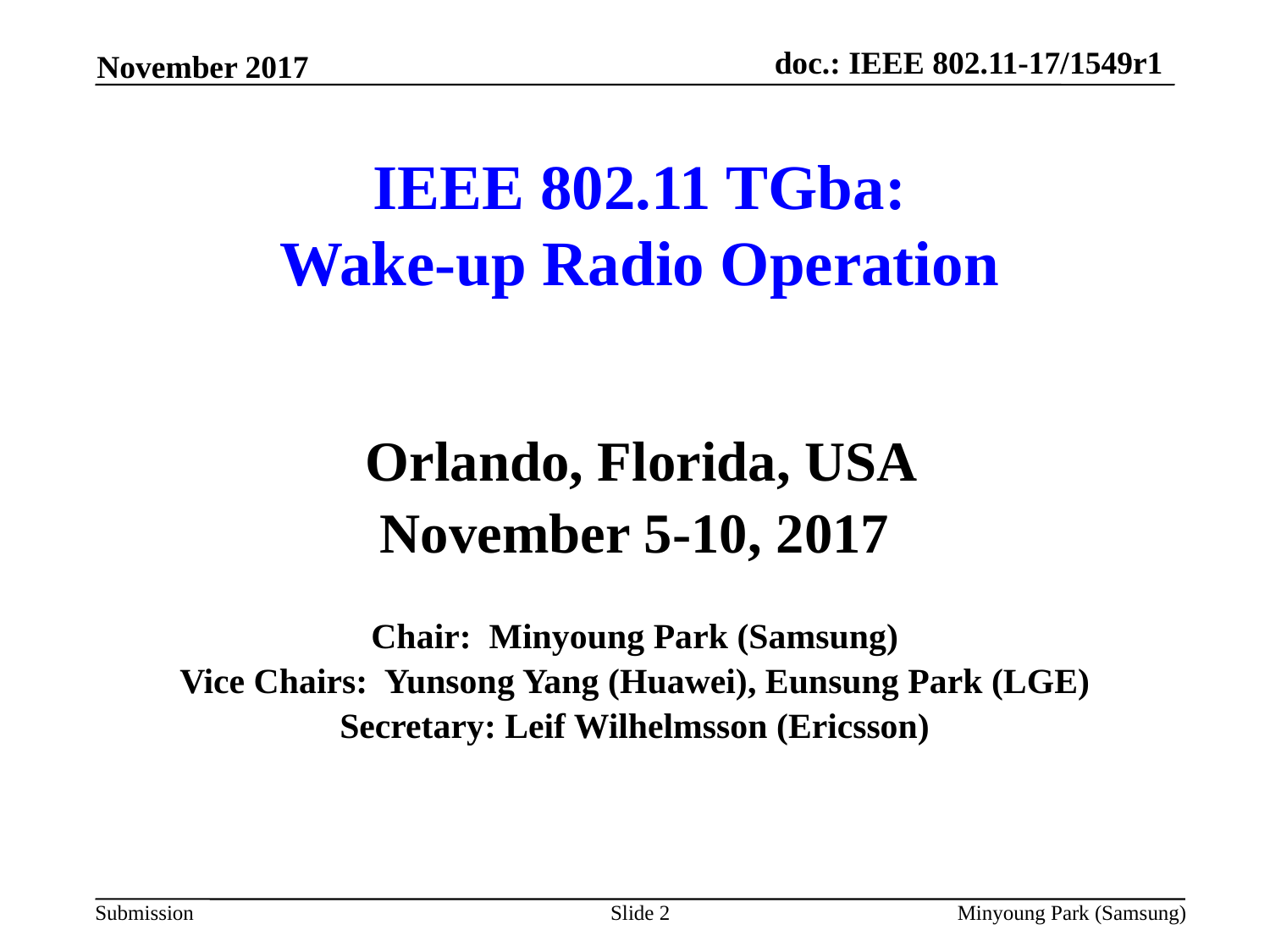

November 2017
# IEEE 802.11 TGba: Wake-up Radio Operation

 Orlando, Florida, USA
November 5-10, 2017

Chair:  Minyoung Park (Samsung)
Vice Chairs:  Yunsong Yang (Huawei), Eunsung Park (LGE)
Secretary: Leif Wilhelmsson (Ericsson)
Slide 2
Minyoung Park (Samsung)